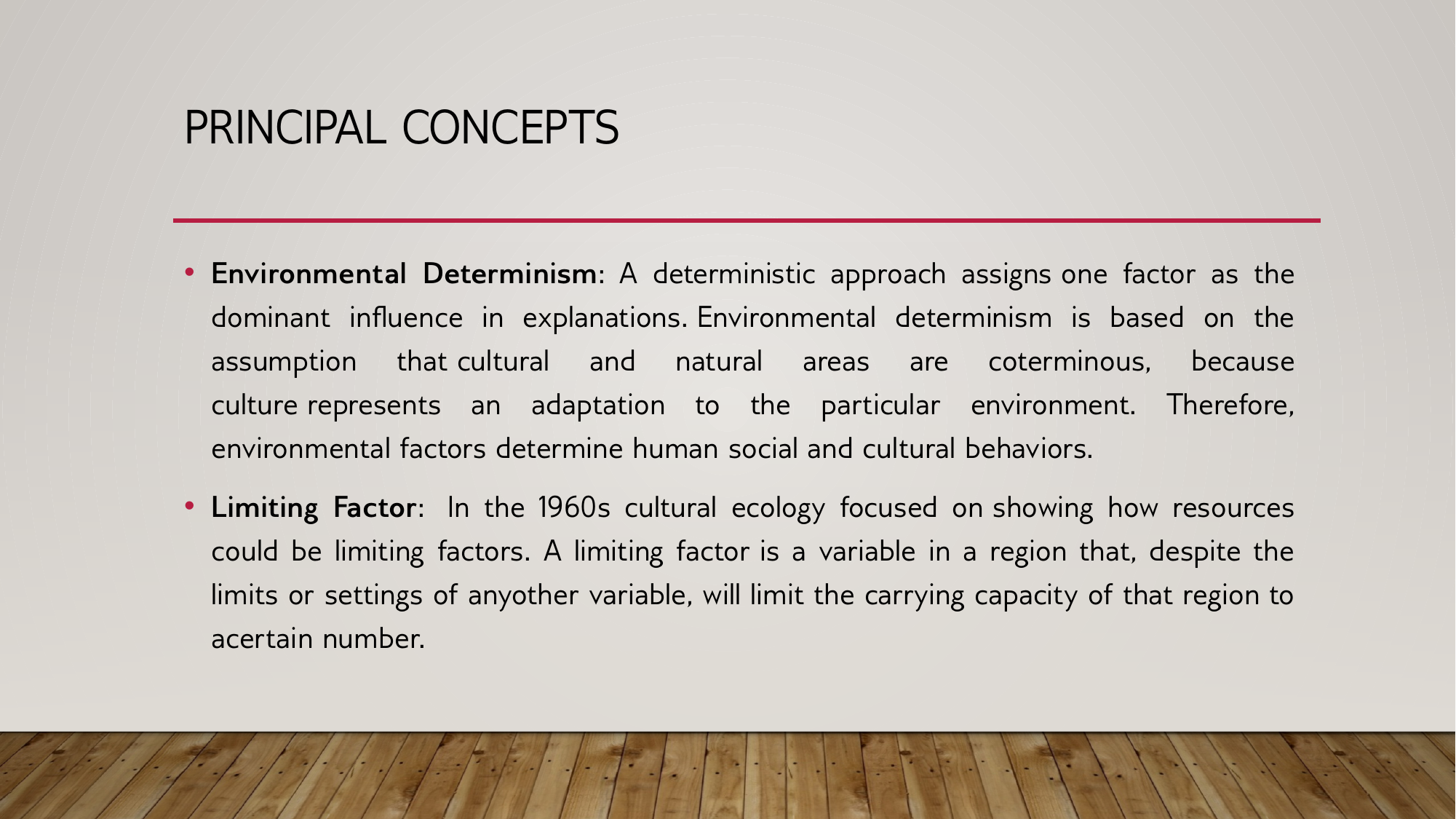

# PRINCIPAL CONCEPTS
Environmental Determinism: A deterministic approach assigns one factor as the dominant influence in explanations. Environmental determinism is based on the assumption that cultural and natural areas are coterminous, because culture represents an adaptation to the particular environment. Therefore, environmental factors determine human social and cultural behaviors.
Limiting Factor:  In the 1960s cultural ecology focused on showing how resources could be limiting factors. A limiting factor is a variable in a region that, despite the limits or settings of anyother variable, will limit the carrying capacity of that region to acertain number.